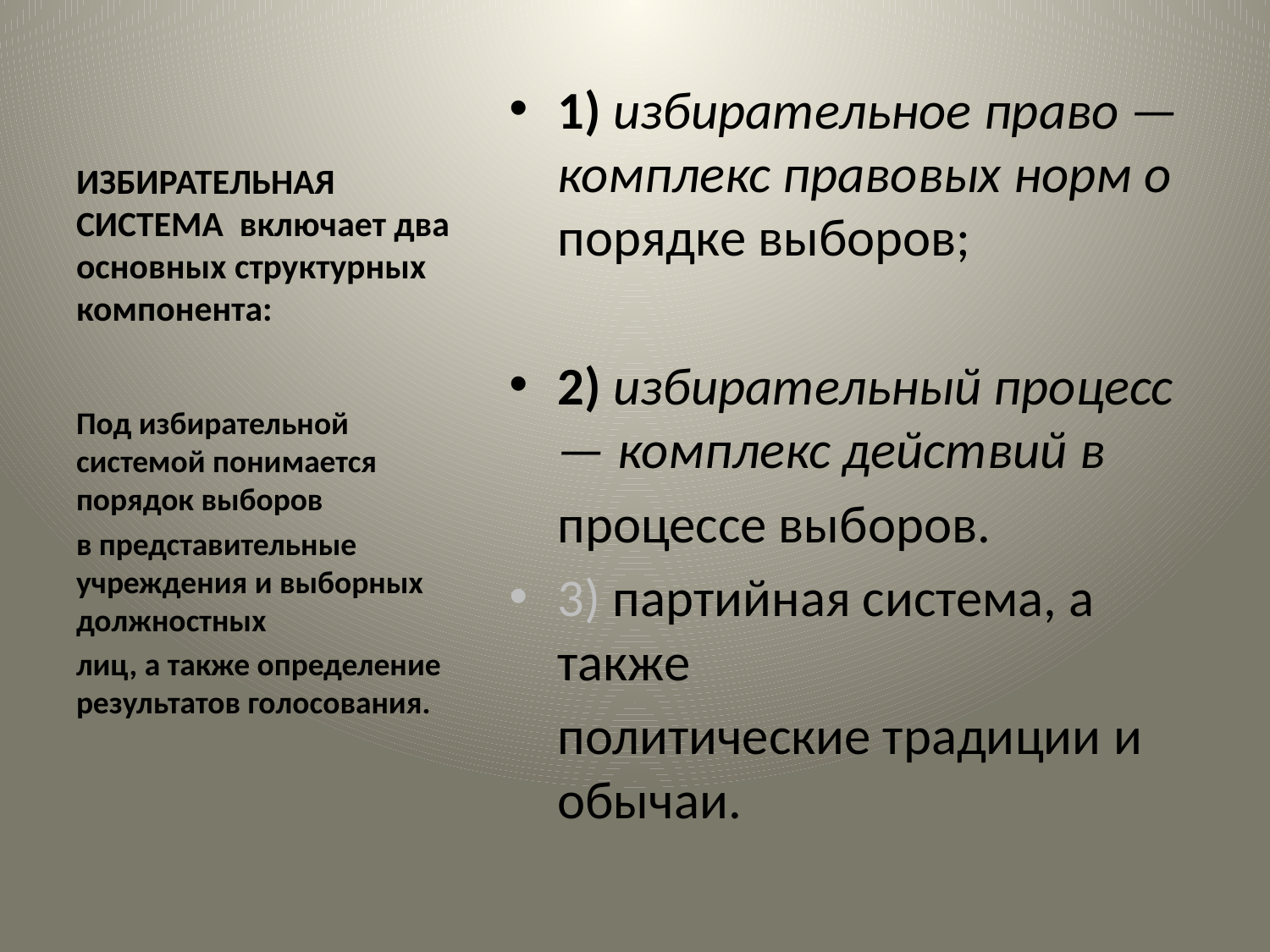

# ИЗБИРАТЕЛЬНАЯ СИСТЕМА  включает два основных структурных компонента:
1) избирательное право — комплекс правовых норм о порядке выборов;

2) избирательный процесс — комплекс действий в
    процессе выборов.
3) партийная система, а также
    политические традиции и обычаи.
Под избирательной системой понимается порядок выборов
в представительные учреждения и выборных должностных
лиц, а также определение результатов голосования.